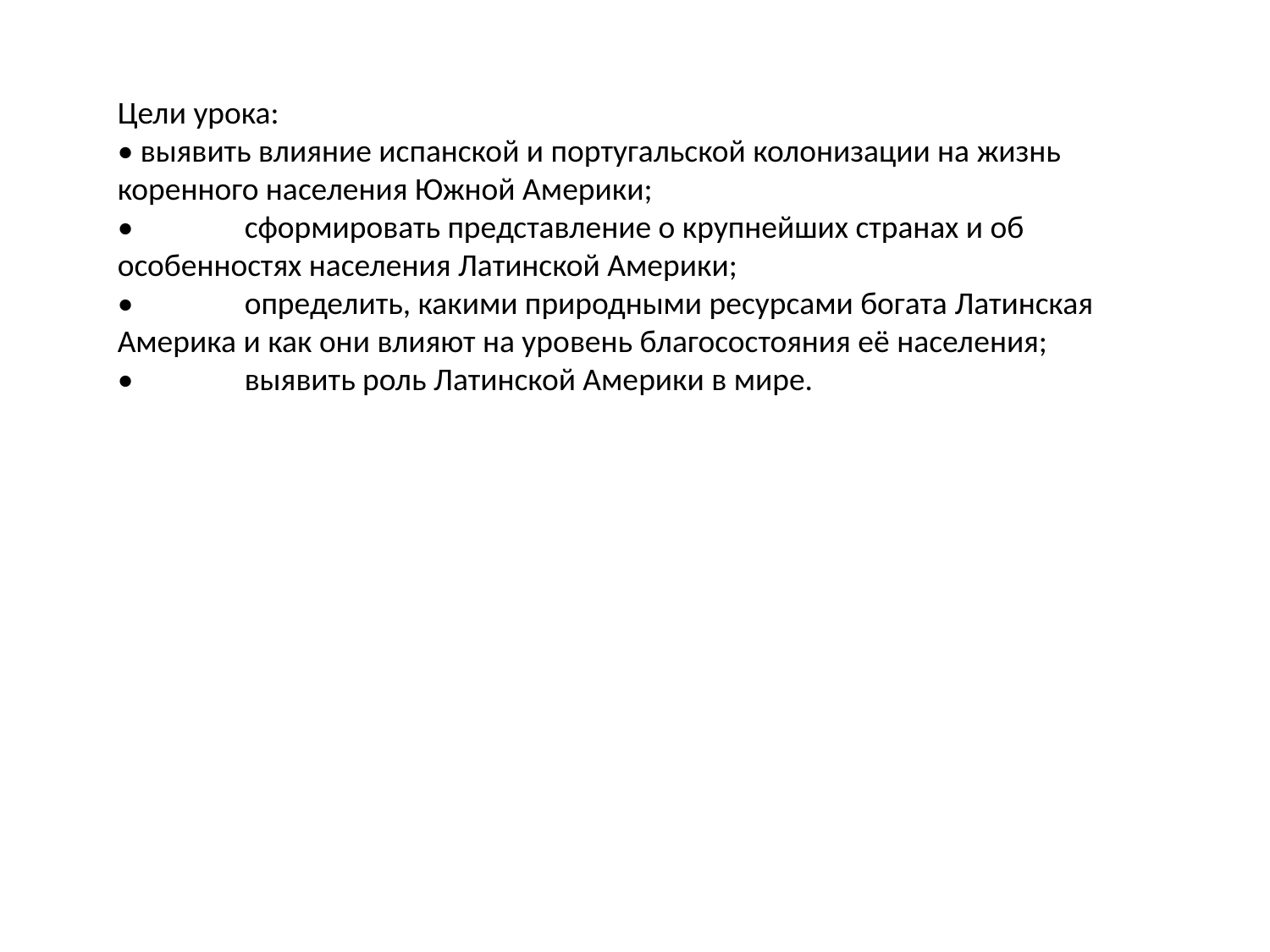

Цели урока:
• выявить влияние испанской и португальской колонизации на жизнь коренного населения Южной Америки;
•	сформировать представление о крупнейших странах и об особенностях населения Латинской Америки;
•	определить, какими природными ресурсами богата Латинская Америка и как они влияют на уровень благосостояния её населения;
•	выявить роль Латинской Америки в мире.